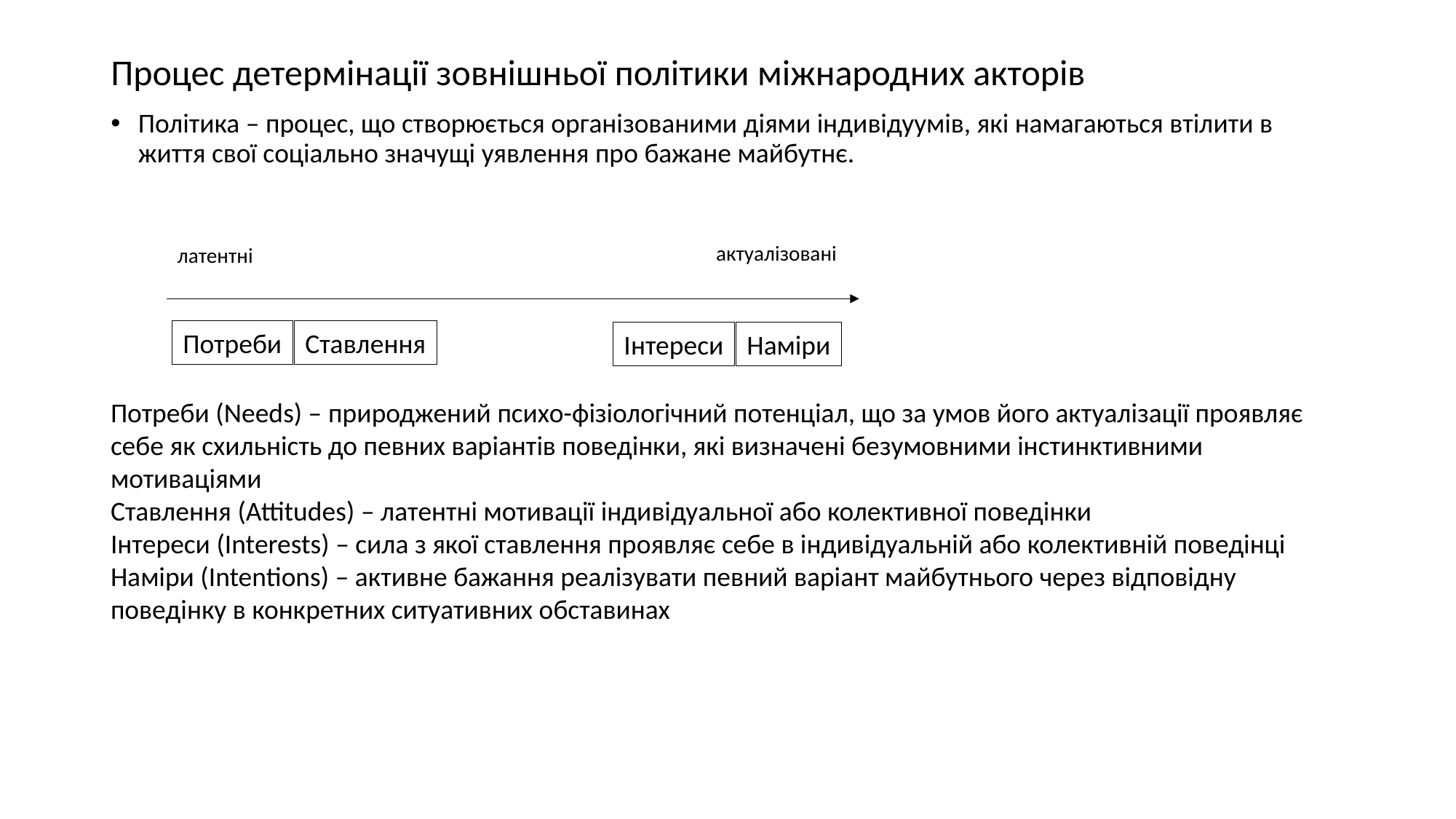

# Процес детермінації зовнішньої політики міжнародних акторів
Політика – процес, що створюється організованими діями індивідуумів, які намагаються втілити в життя свої соціально значущі уявлення про бажане майбутнє.

актуалізовані
латентні
Потреби
Ставлення
Інтереси
Наміри
Потреби (Needs) – природжений психо-фізіологічний потенціал, що за умов його актуалізації проявляє себе як схильність до певних варіантів поведінки, які визначені безумовними інстинктивними мотиваціями
Ставлення (Attitudes) – латентні мотивації індивідуальної або колективної поведінки
Інтереси (Interests) – сила з якої ставлення проявляє себе в індивідуальній або колективній поведінці
Наміри (Intentions) – активне бажання реалізувати певний варіант майбутнього через відповідну поведінку в конкретних ситуативних обставинах